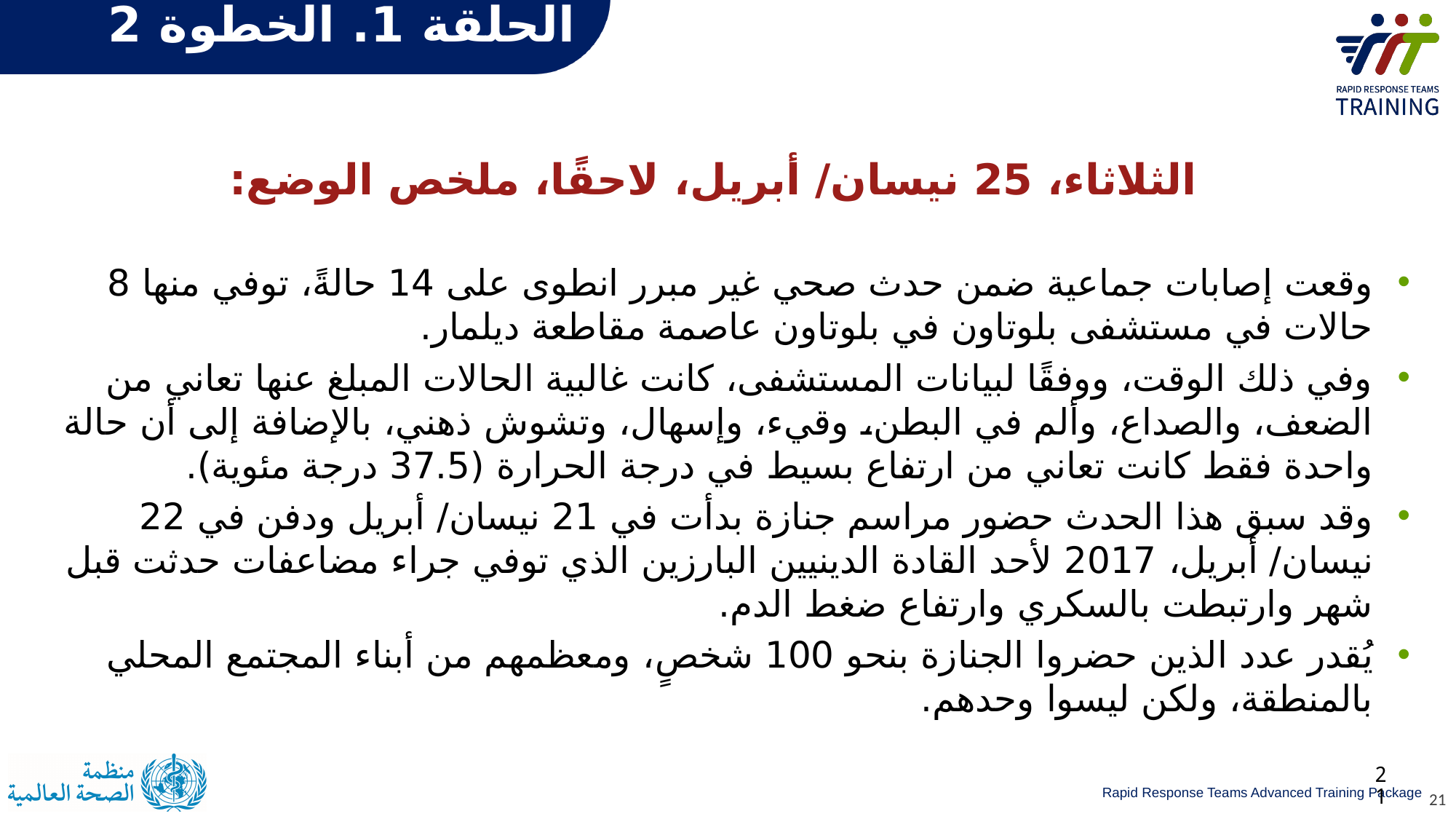

# الحلقة 1. الخطوة 2
الثلاثاء، 25 نيسان/ أبريل، لاحقًا، ملخص الوضع:
وقعت إصابات جماعية ضمن حدث صحي غير مبرر انطوى على 14 حالةً، توفي منها 8 حالات في مستشفى بلوتاون في بلوتاون عاصمة مقاطعة ديلمار.
وفي ذلك الوقت، ووفقًا لبيانات المستشفى، كانت غالبية الحالات المبلغ عنها تعاني من الضعف، والصداع، وألم في البطن، وقيء، وإسهال، وتشوش ذهني، بالإضافة إلى أن حالة واحدة فقط كانت تعاني من ارتفاع بسيط في درجة الحرارة (37.5 درجة مئوية).
وقد سبق هذا الحدث حضور مراسم جنازة بدأت في 21 نيسان/ أبريل ودفن في 22 نيسان/ أبريل، 2017 لأحد القادة الدينيين البارزين الذي توفي جراء مضاعفات حدثت قبل شهر وارتبطت بالسكري وارتفاع ضغط الدم.
يُقدر عدد الذين حضروا الجنازة بنحو 100 شخصٍ، ومعظمهم من أبناء المجتمع المحلي بالمنطقة، ولكن ليسوا وحدهم.
21